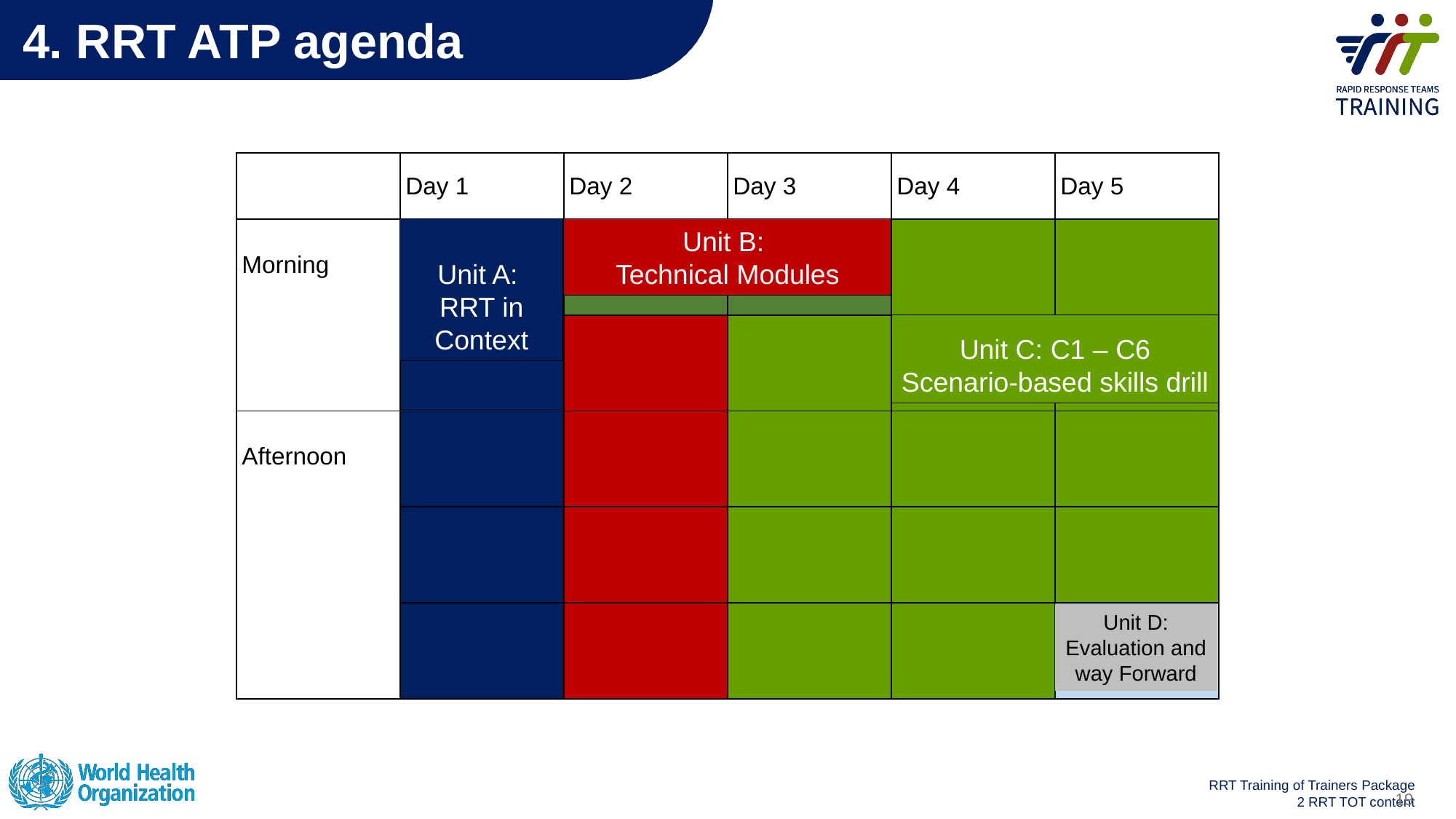

# 4. RRT ATP agenda
|  | Day 1 | Day 2 | Day 3 | Day 4 | Day 5 |
| --- | --- | --- | --- | --- | --- |
| Morning |  |  |  |  |  |
|  |  |  |  |  |  |
| Afternoon |  |  |  |  |  |
|  |  |  |  |  |  |
|  |  |  |  |  |  |
Unit B:
Technical Modules
Unit A:
RRT in Context
Unit C: C1 – C6
Scenario-based skills drill
Unit D: Evaluation and way Forward